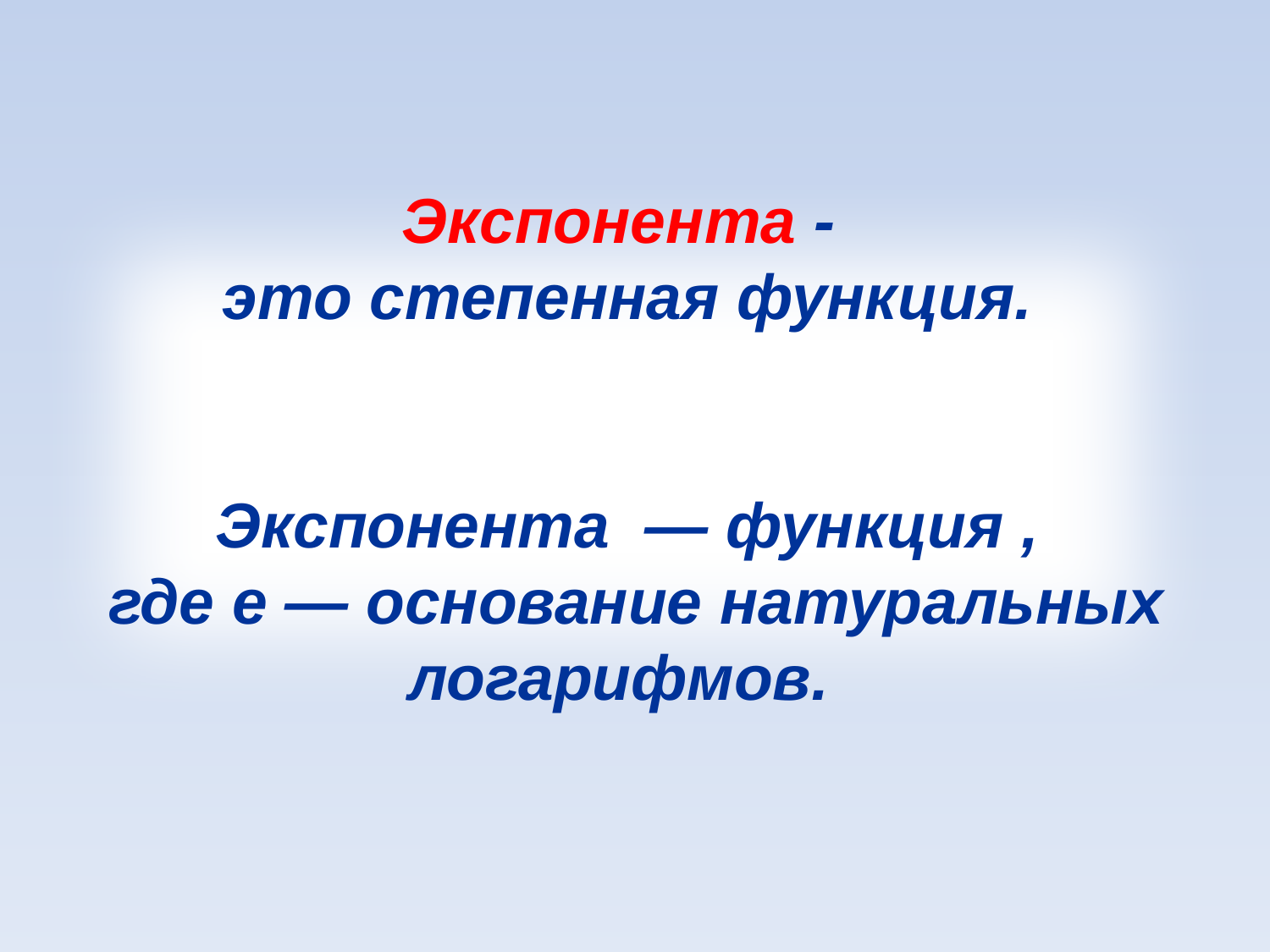

Экспонента -
это степенная функция.

Экспонента  — функция ,
 где e — основание натуральных логарифмов.